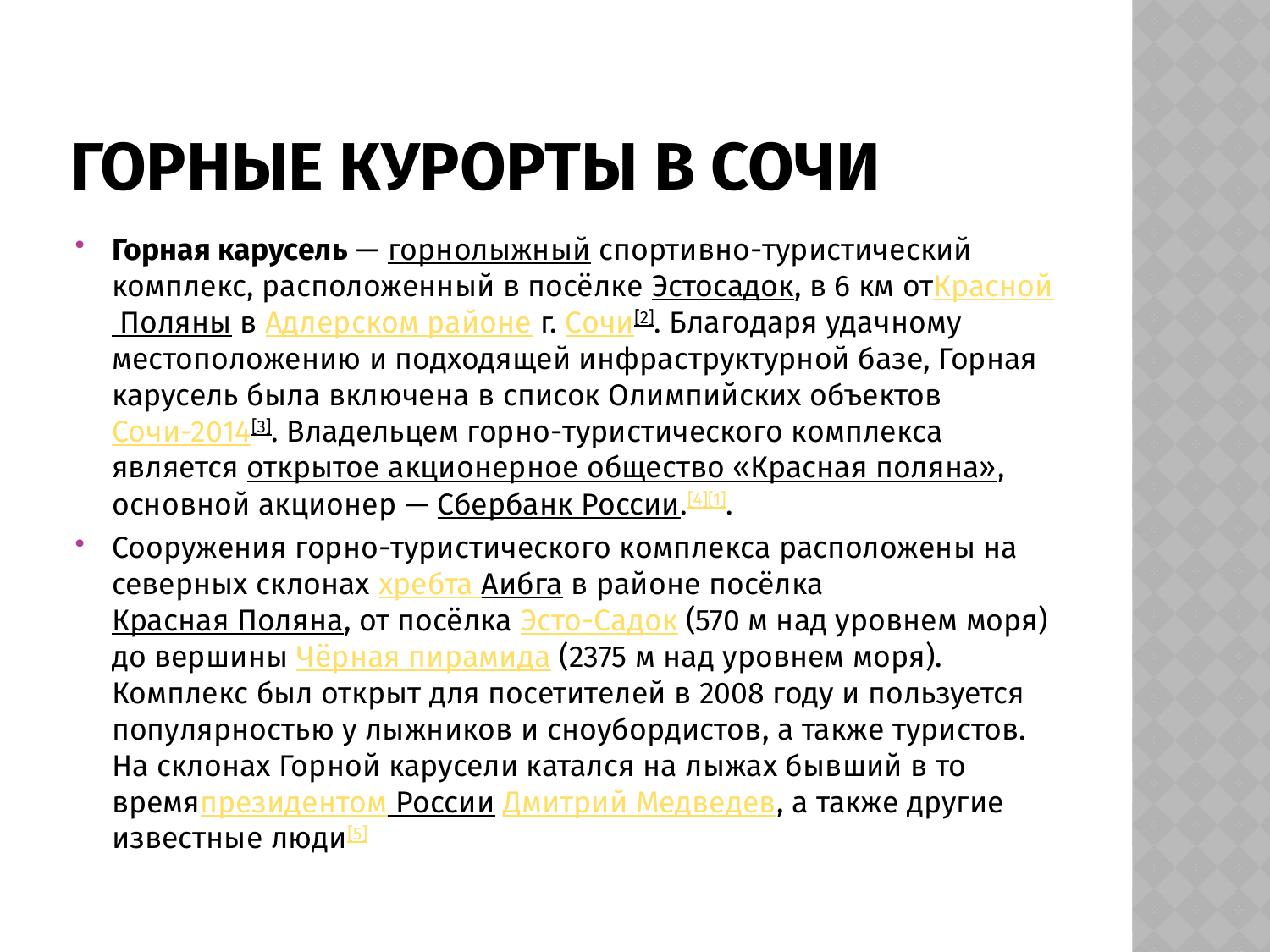

# горные курорты в сочи
Горная карусель — горнолыжный спортивно-туристический комплекс, расположенный в посёлке Эстосадок, в 6 км отКрасной Поляны в Адлерском районе г. Сочи[2]. Благодаря удачному местоположению и подходящей инфраструктурной базе, Горная карусель была включена в список Олимпийских объектов Сочи-2014[3]. Владельцем горно-туристического комплекса является открытое акционерное общество «Красная поляна», основной акционер — Сбербанк России.[4][1].
Сооружения горно-туристического комплекса расположены на северных склонах хребта Аибга в районе посёлка Красная Поляна, от посёлка Эсто-Садок (570 м над уровнем моря) до вершины Чёрная пирамида (2375 м над уровнем моря). Комплекс был открыт для посетителей в 2008 году и пользуется популярностью у лыжников и сноубордистов, а также туристов. На склонах Горной карусели катался на лыжах бывший в то времяпрезидентом России Дмитрий Медведев, а также другие известные люди[5]